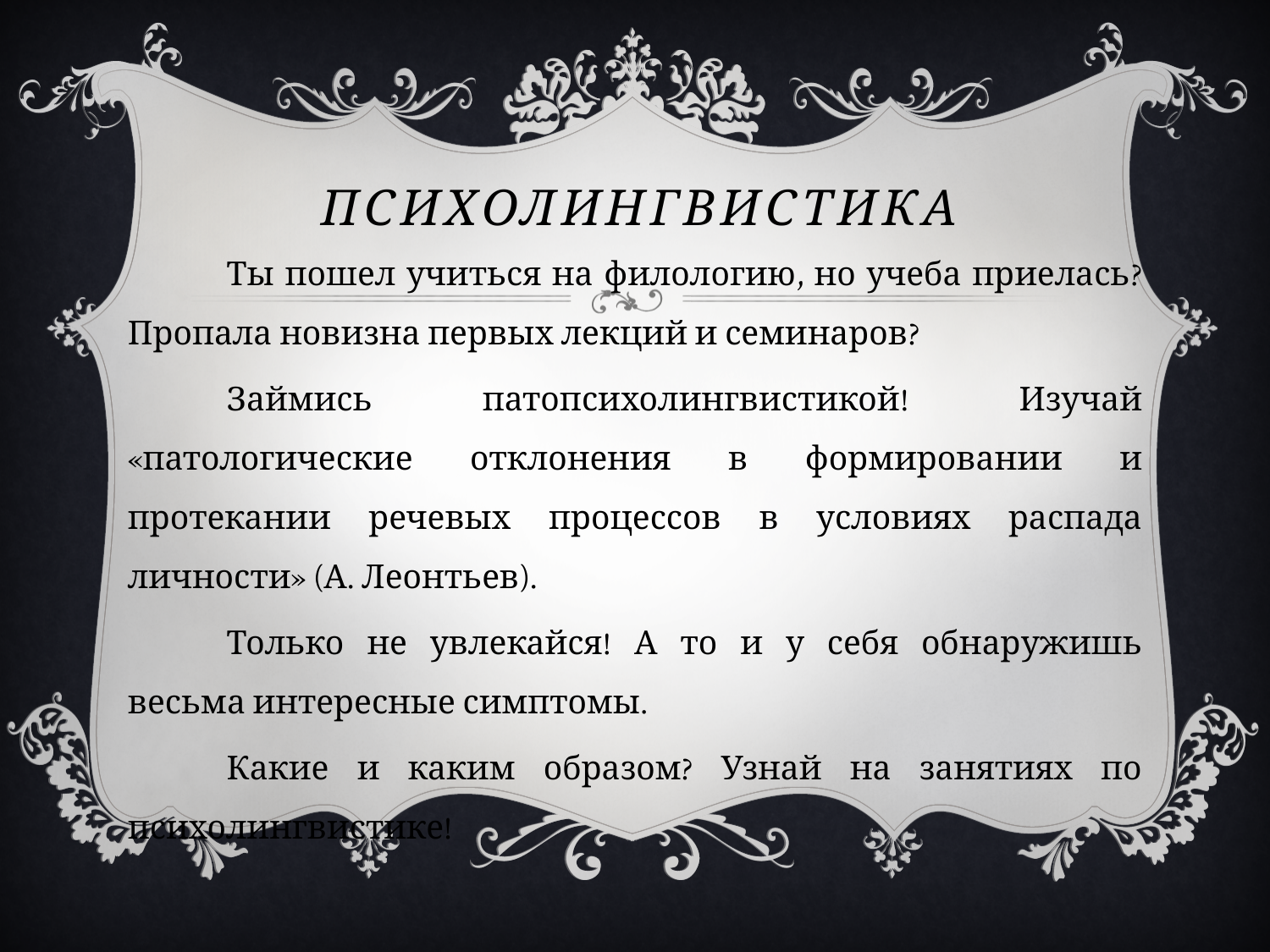

# Психолингвистика
	Ты пошел учиться на филологию, но учеба приелась? Пропала новизна первых лекций и семинаров?
	Займись патопсихолингвистикой! Изучай «патологические отклонения в формировании и протекании речевых процессов в условиях распада личности» (А. Леонтьев).
	Только не увлекайся! А то и у себя обнаружишь весьма интересные симптомы.
	Какие и каким образом? Узнай на занятиях по психолингвистике!